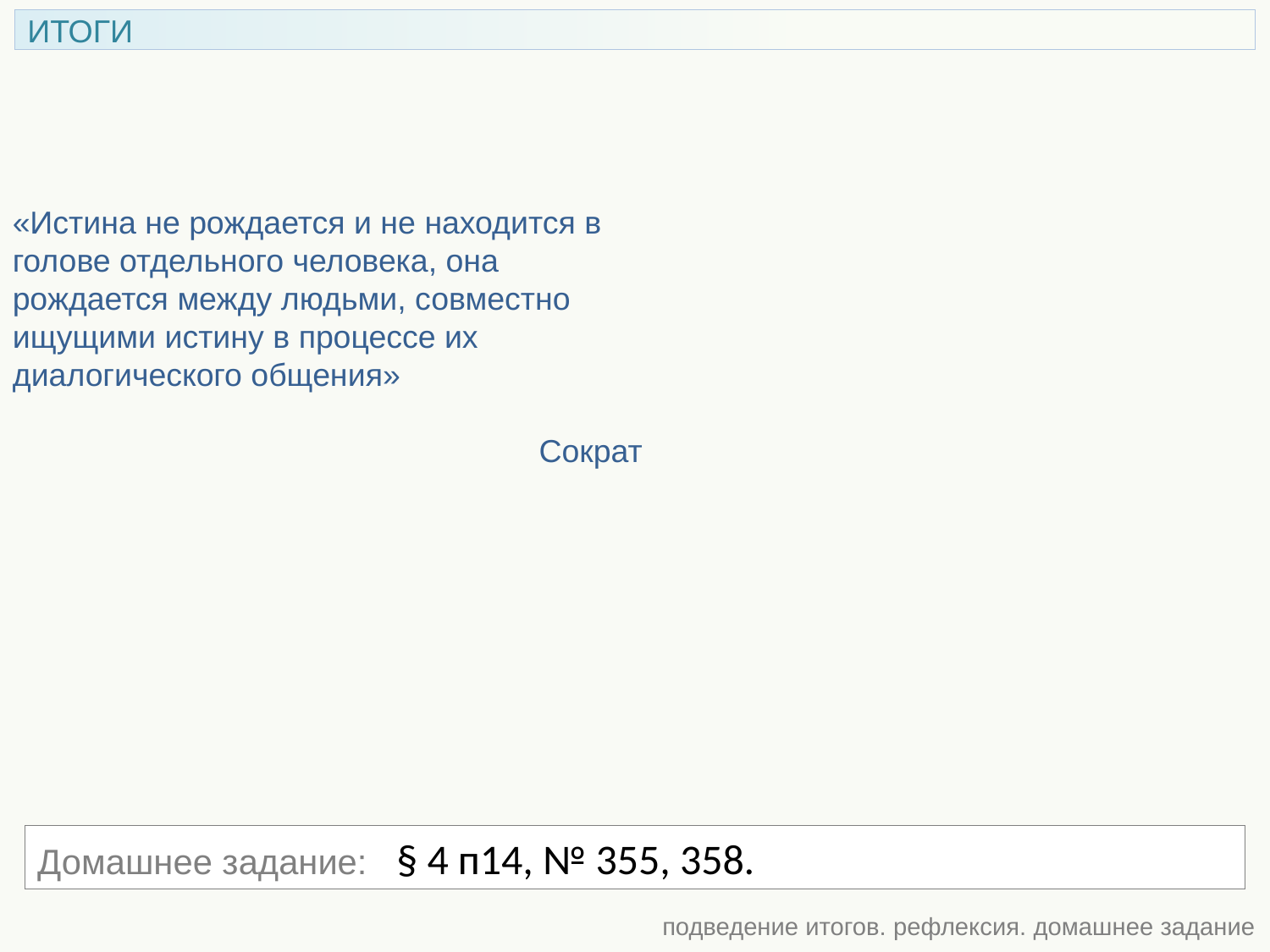

ИТОГИ
«Истина не рождается и не находится в голове отдельного человека, она рождается между людьми, совместно ищущими истину в процессе их диалогического общения»
                                                                                                           Сократ
Домашнее задание:   § 4 п14, № 355, 358.
подведение итогов. рефлексия. домашнее задание